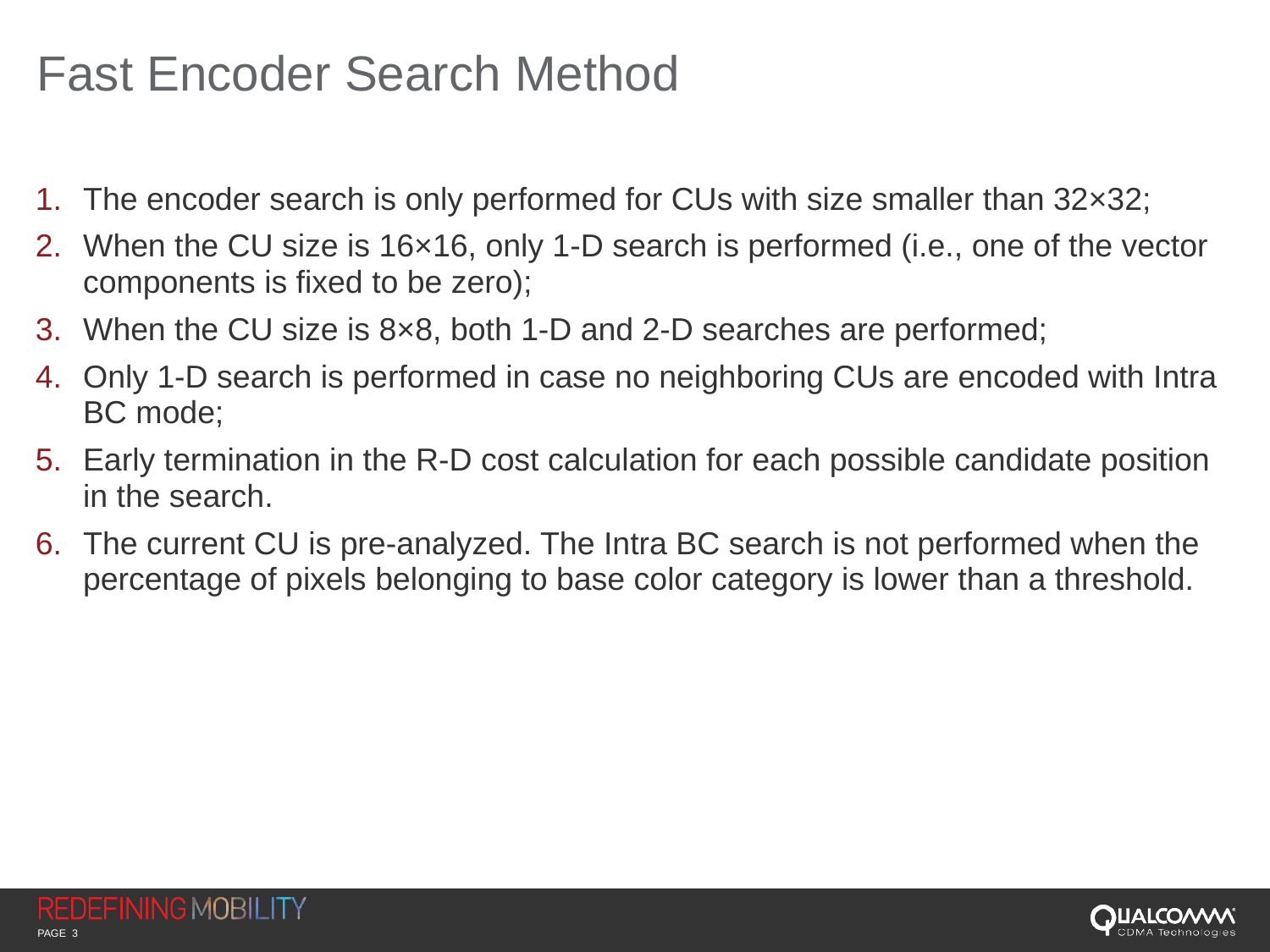

# Fast Encoder Search Method

The encoder search is only performed for CUs with size smaller than 32×32;
When the CU size is 16×16, only 1-D search is performed (i.e., one of the vector components is fixed to be zero);
When the CU size is 8×8, both 1-D and 2-D searches are performed;
Only 1-D search is performed in case no neighboring CUs are encoded with Intra BC mode;
Early termination in the R-D cost calculation for each possible candidate position in the search.
The current CU is pre-analyzed. The Intra BC search is not performed when the percentage of pixels belonging to base color category is lower than a threshold.